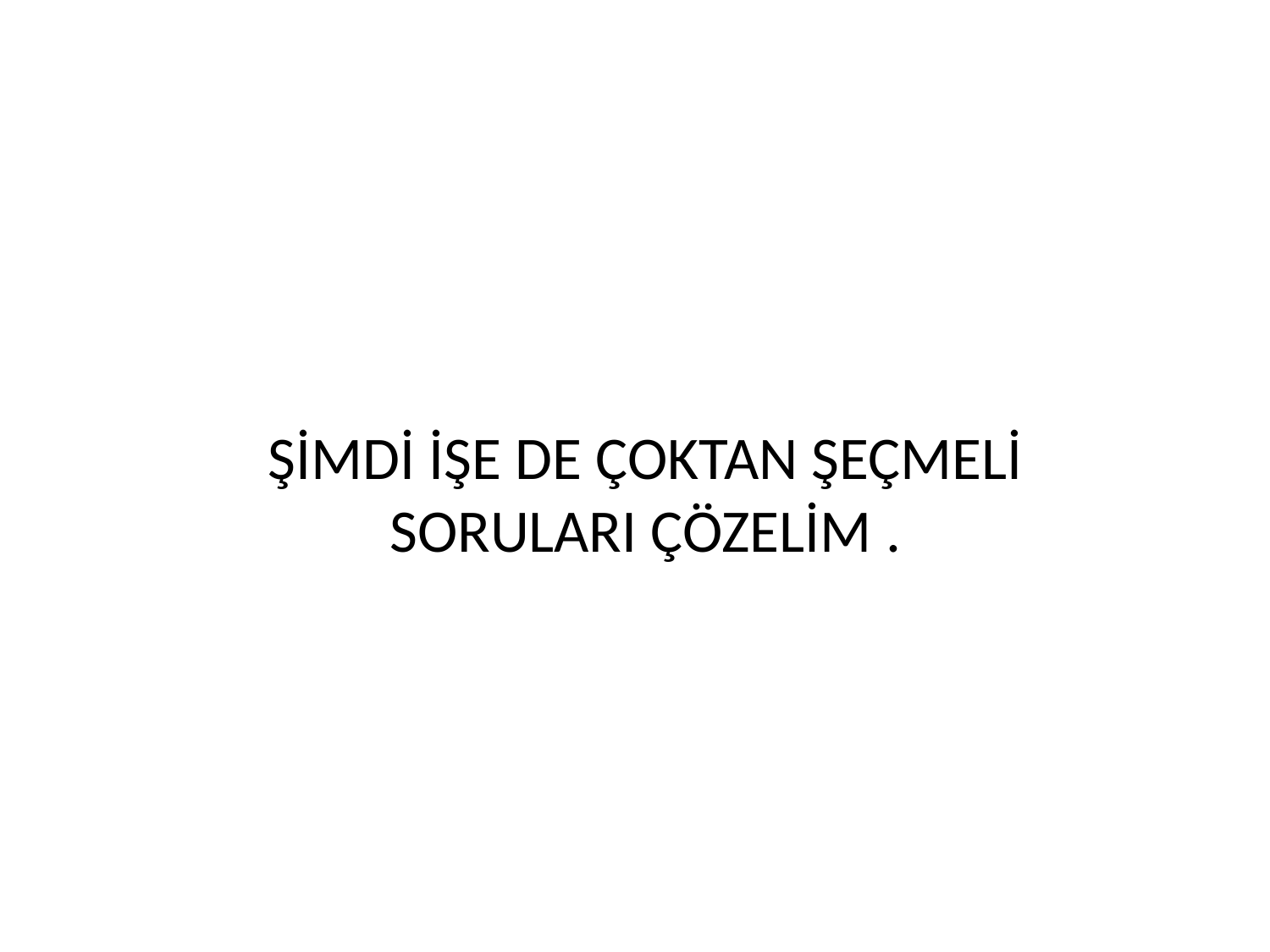

# ŞİMDİ İŞE DE ÇOKTAN ŞEÇMELİ SORULARI ÇÖZELİM .